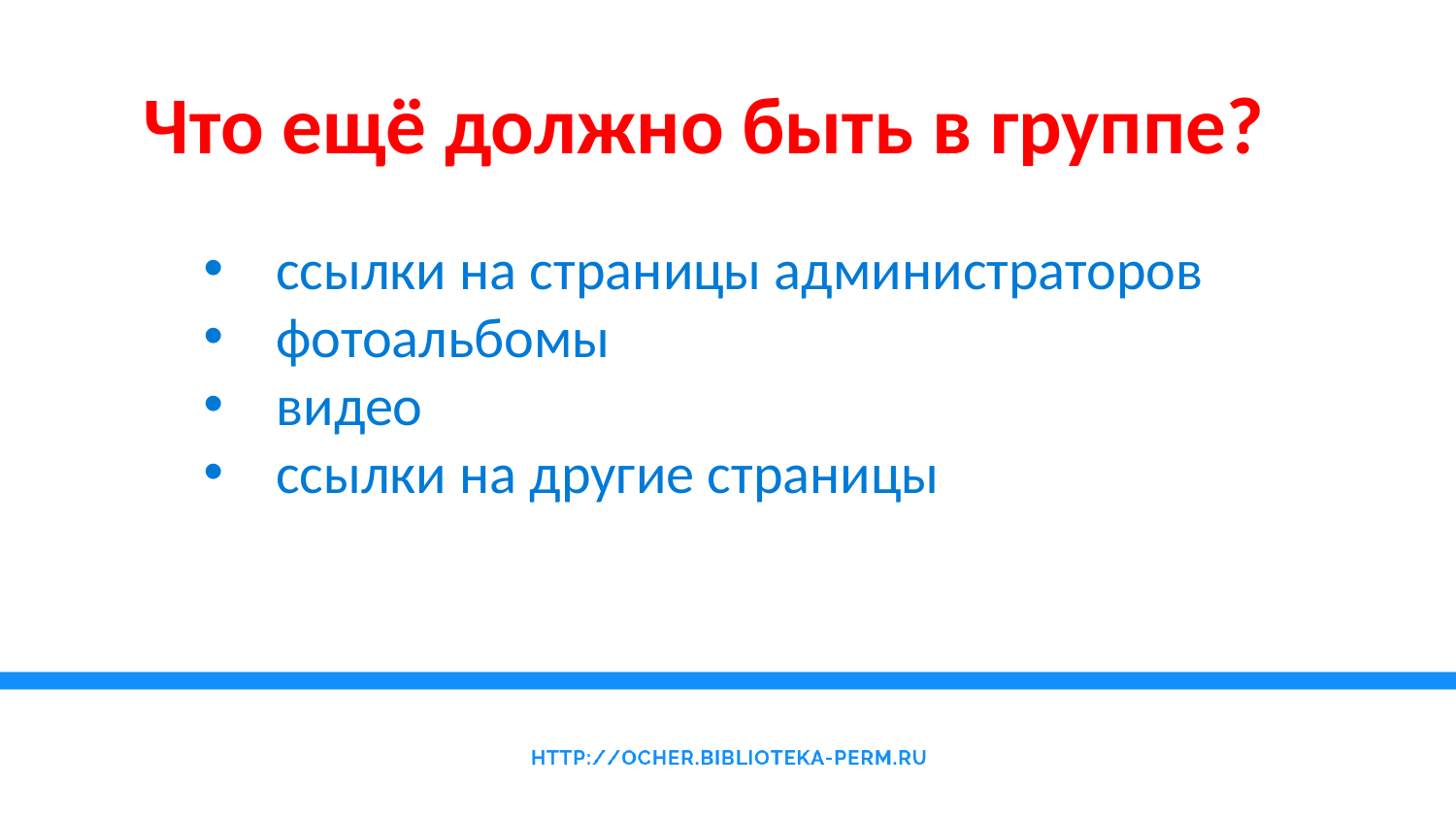

Что ещё должно быть в группе?
ссылки на страницы администраторов
фотоальбомы
видео
ссылки на другие страницы